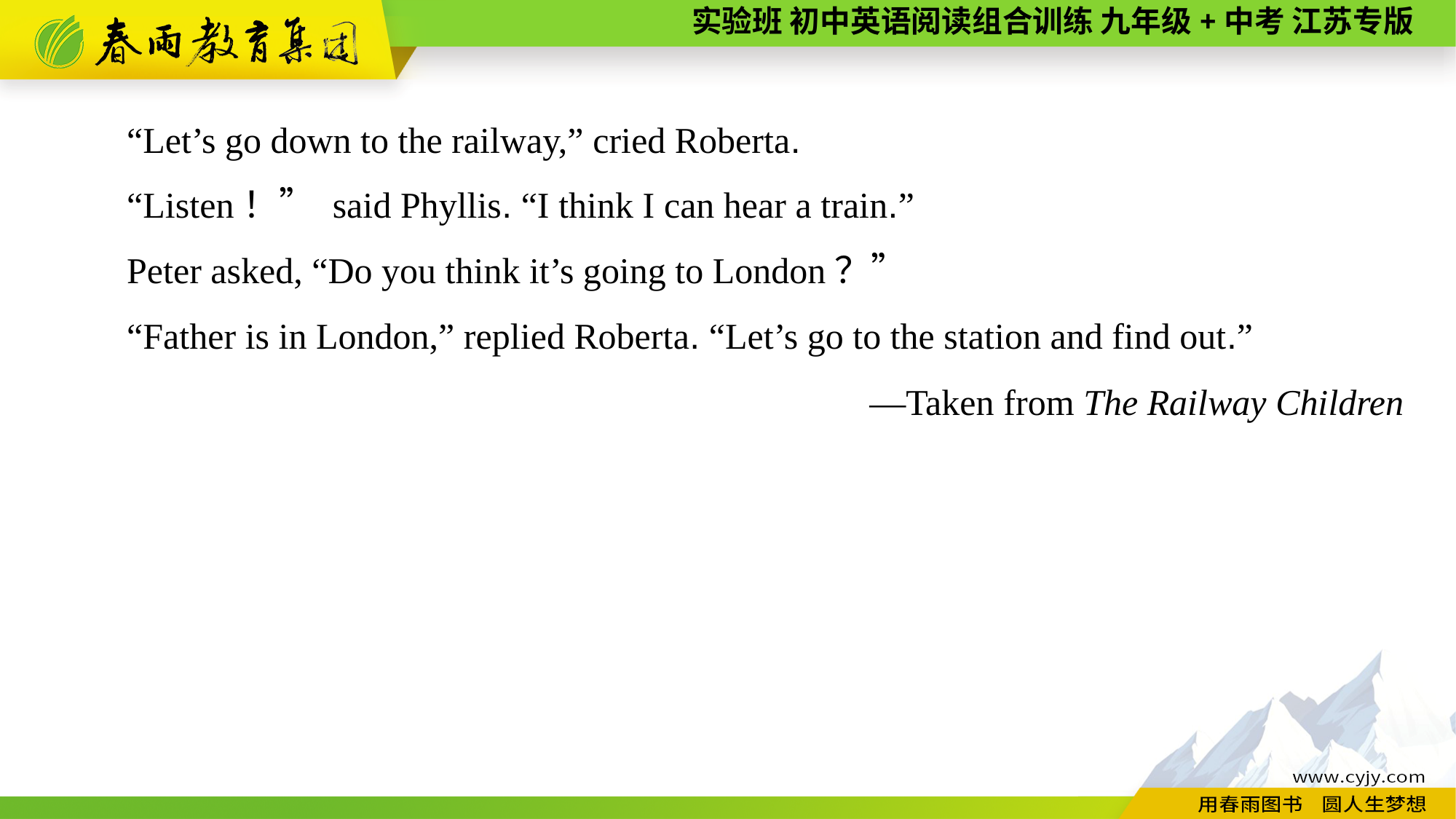

“Let’s go down to the railway,” cried Roberta.
“Listen！” said Phyllis. “I think I can hear a train.”
Peter asked, “Do you think it’s going to London？”
“Father is in London,” replied Roberta. “Let’s go to the station and find out.”
—Taken from The Railway Children